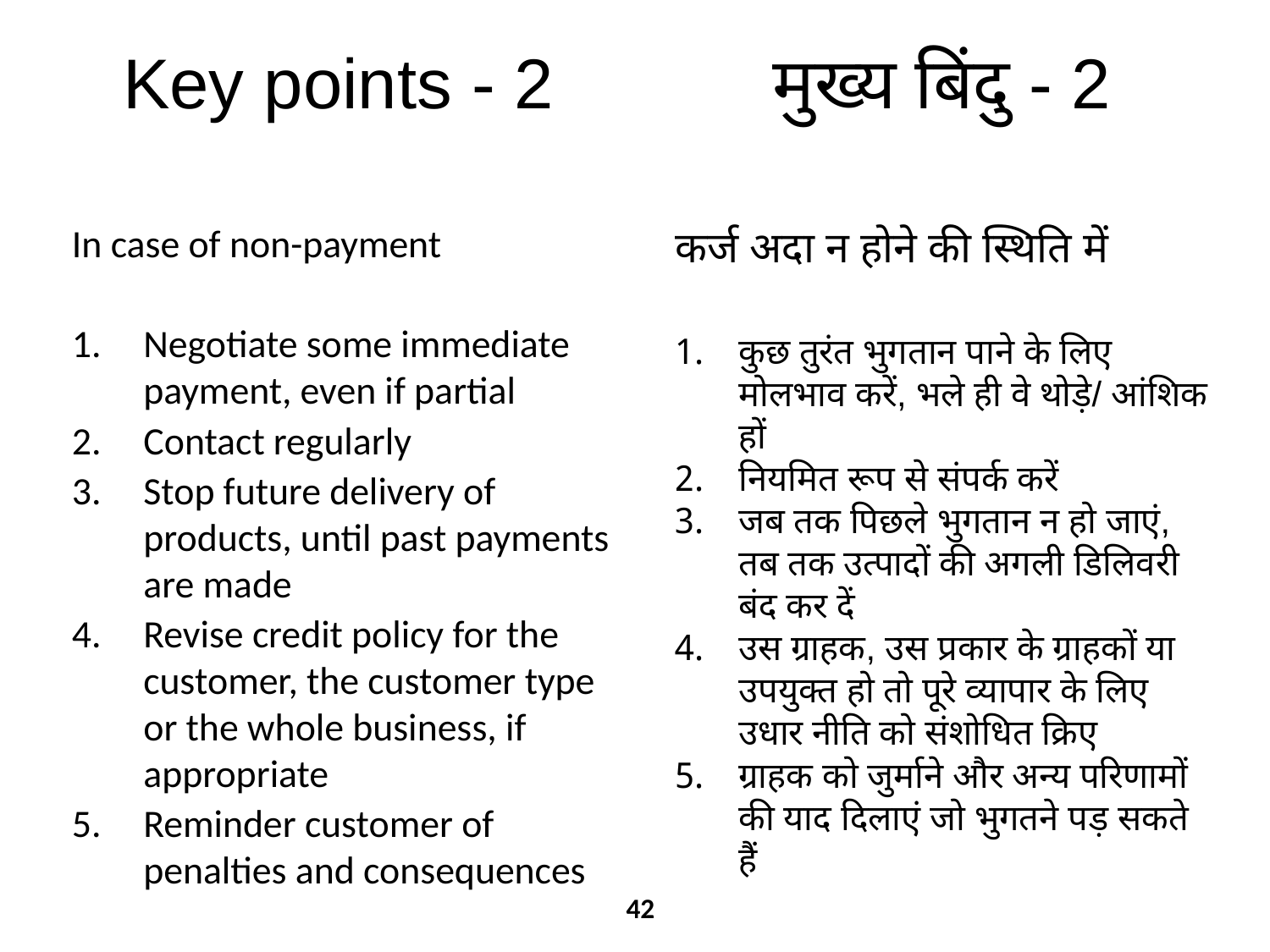

Key points - 2
मुख्य बिंदु - 2
In case of non-payment

Negotiate some immediate payment, even if partial
Contact regularly
Stop future delivery of products, until past payments are made
Revise credit policy for the customer, the customer type or the whole business, if appropriate
Reminder customer of penalties and consequences
कर्ज अदा न होने की स्थिति में

कुछ तुरंत भुगतान पाने के लिए  मोलभाव करें, भले ही वे थोड़े/ आंशिक हों
नियमित रूप से संपर्क करें
जब तक पिछले भुगतान न हो जाएं, तब तक उत्पादों की अगली डिलिवरी बंद कर दें
उस ग्राहक, उस प्रकार के ग्राहकों या उपयुक्त हो तो पूरे व्यापार के लिए उधार नीति को संशोधित क्रिए
ग्राहक को जुर्माने और अन्य परिणामों की याद दिलाएं जो भुगतने पड़ सकते हैं
42